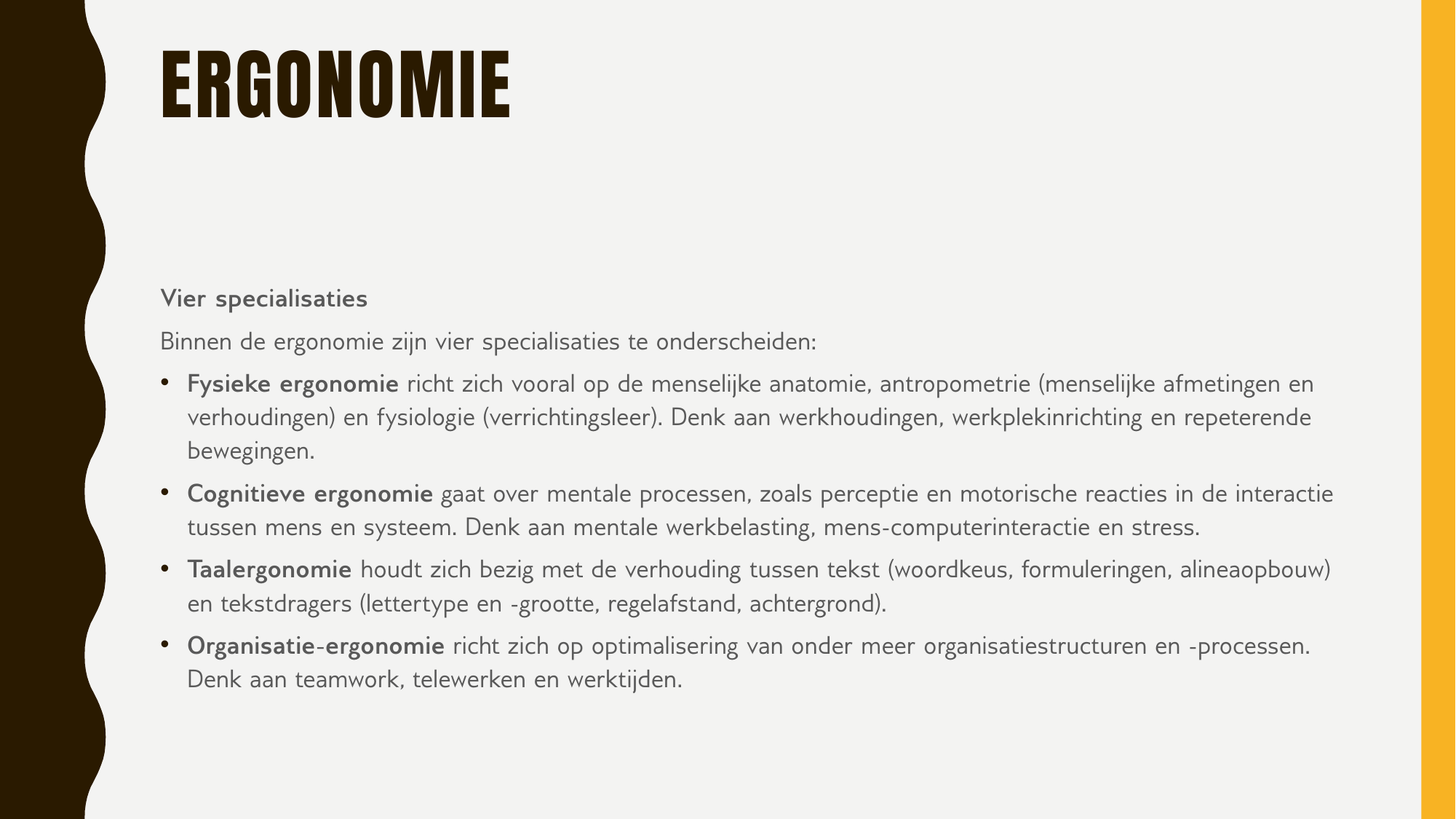

# Ergonomie
Vier specialisaties
Binnen de ergonomie zijn vier specialisaties te onderscheiden:
Fysieke ergonomie richt zich vooral op de menselijke anatomie, antropometrie (menselijke afmetingen en verhoudingen) en fysiologie (verrichtingsleer). Denk aan werkhoudingen, werkplekinrichting en repeterende bewegingen.
Cognitieve ergonomie gaat over mentale processen, zoals perceptie en motorische reacties in de interactie tussen mens en systeem. Denk aan mentale werkbelasting, mens-computerinteractie en stress.
Taalergonomie houdt zich bezig met de verhouding tussen tekst (woordkeus, formuleringen, alineaopbouw) en tekstdragers (lettertype en -grootte, regelafstand, achtergrond).
Organisatie-ergonomie richt zich op optimalisering van onder meer organisatiestructuren en -processen. Denk aan teamwork, telewerken en werktijden.